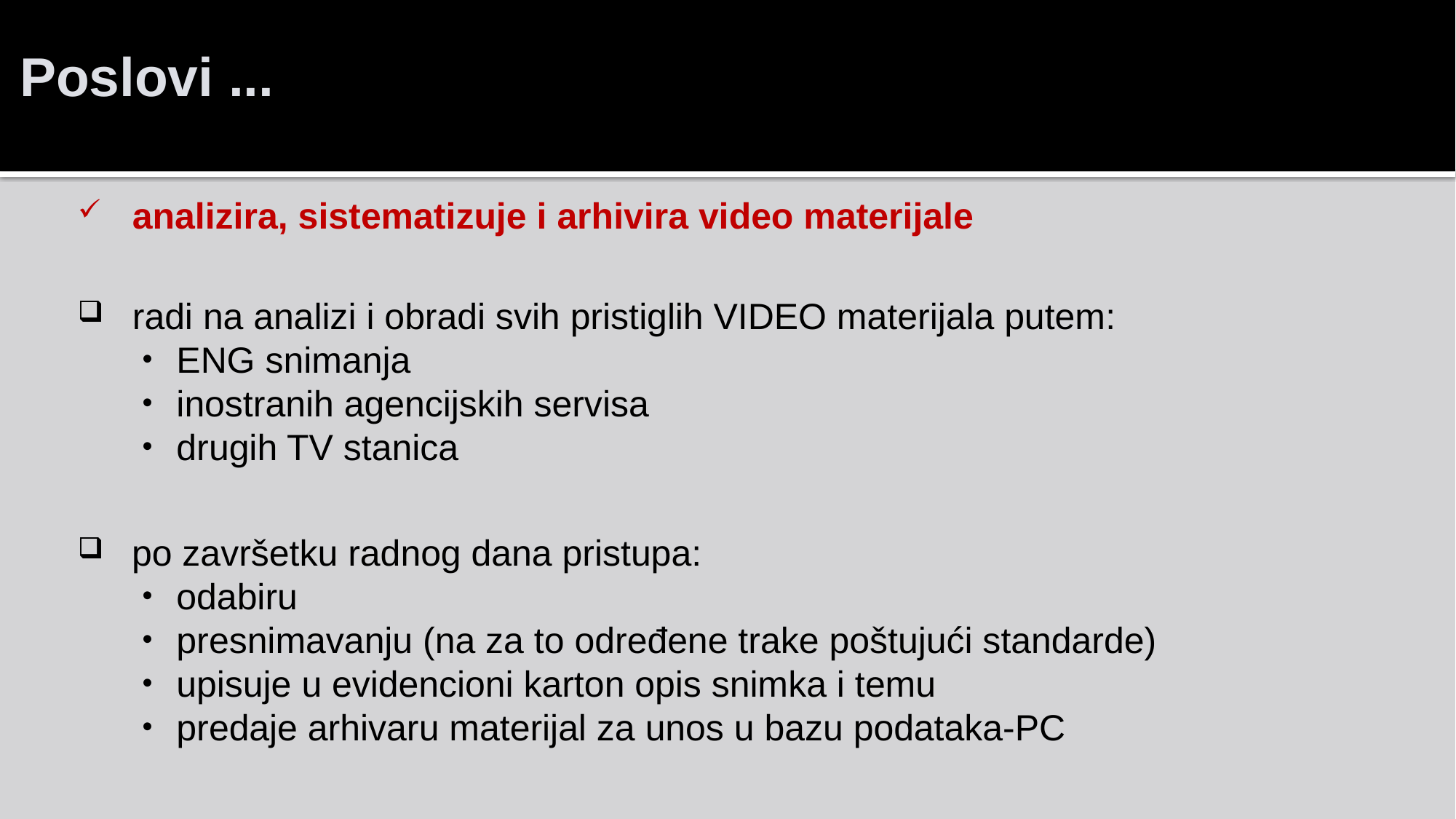

Poslovi ...
analizira, sistematizuje i arhivira video materijale

radi na analizi i obradi svih pristiglih VIDEO materijala putem:
ENG snimanja
inostranih agencijskih servisa
drugih TV stanica

po završetku radnog dana pristupa:
odabiru
presnimavanju (na za to određene trake poštujući standarde)
upisuje u evidencioni karton opis snimka i temu
predaje arhivaru materijal za unos u bazu podataka-PC